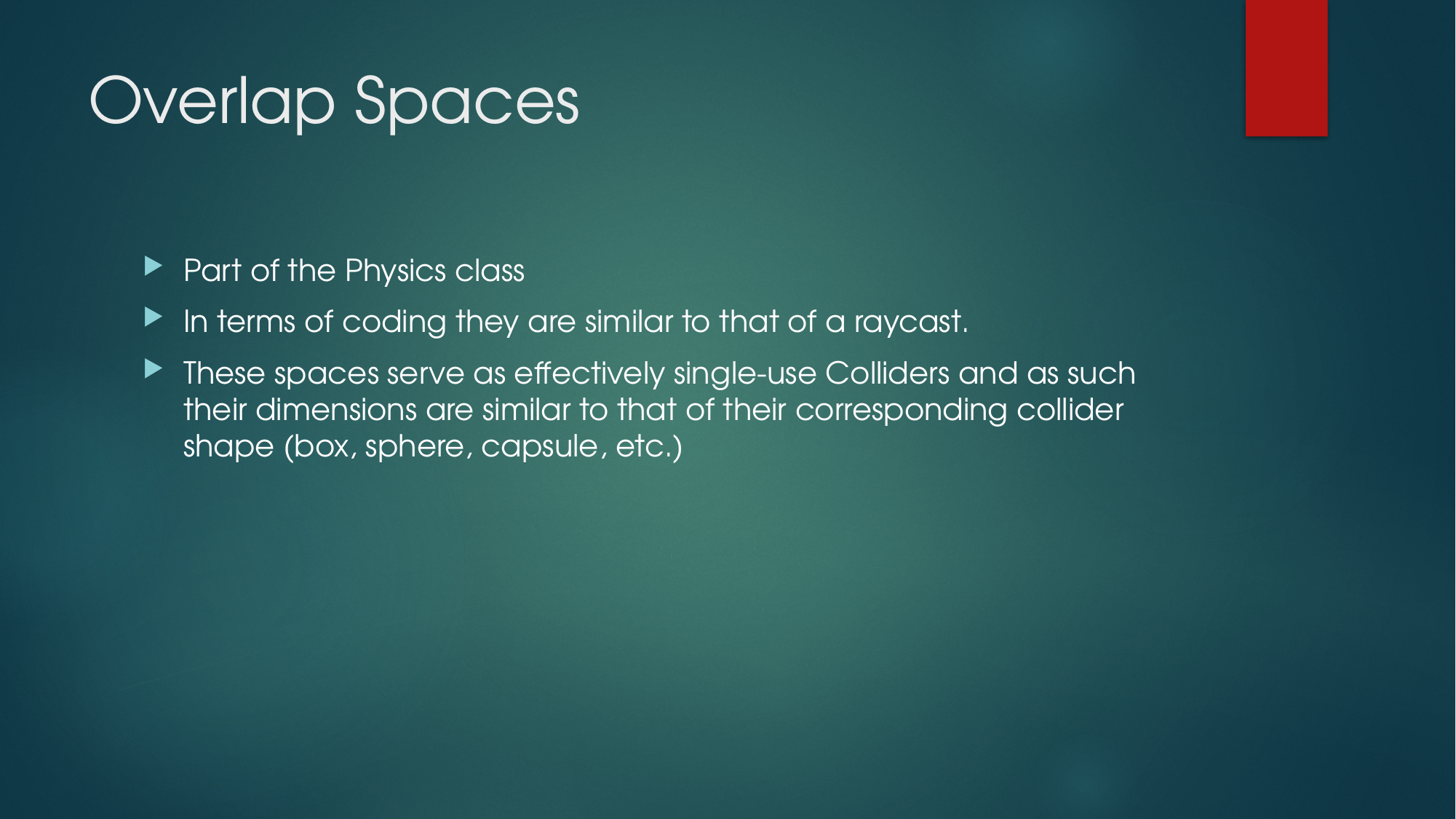

# Overlap Spaces
Part of the Physics class
In terms of coding they are similar to that of a raycast.
These spaces serve as effectively single-use Colliders and as such their dimensions are similar to that of their corresponding collider shape (box, sphere, capsule, etc.)